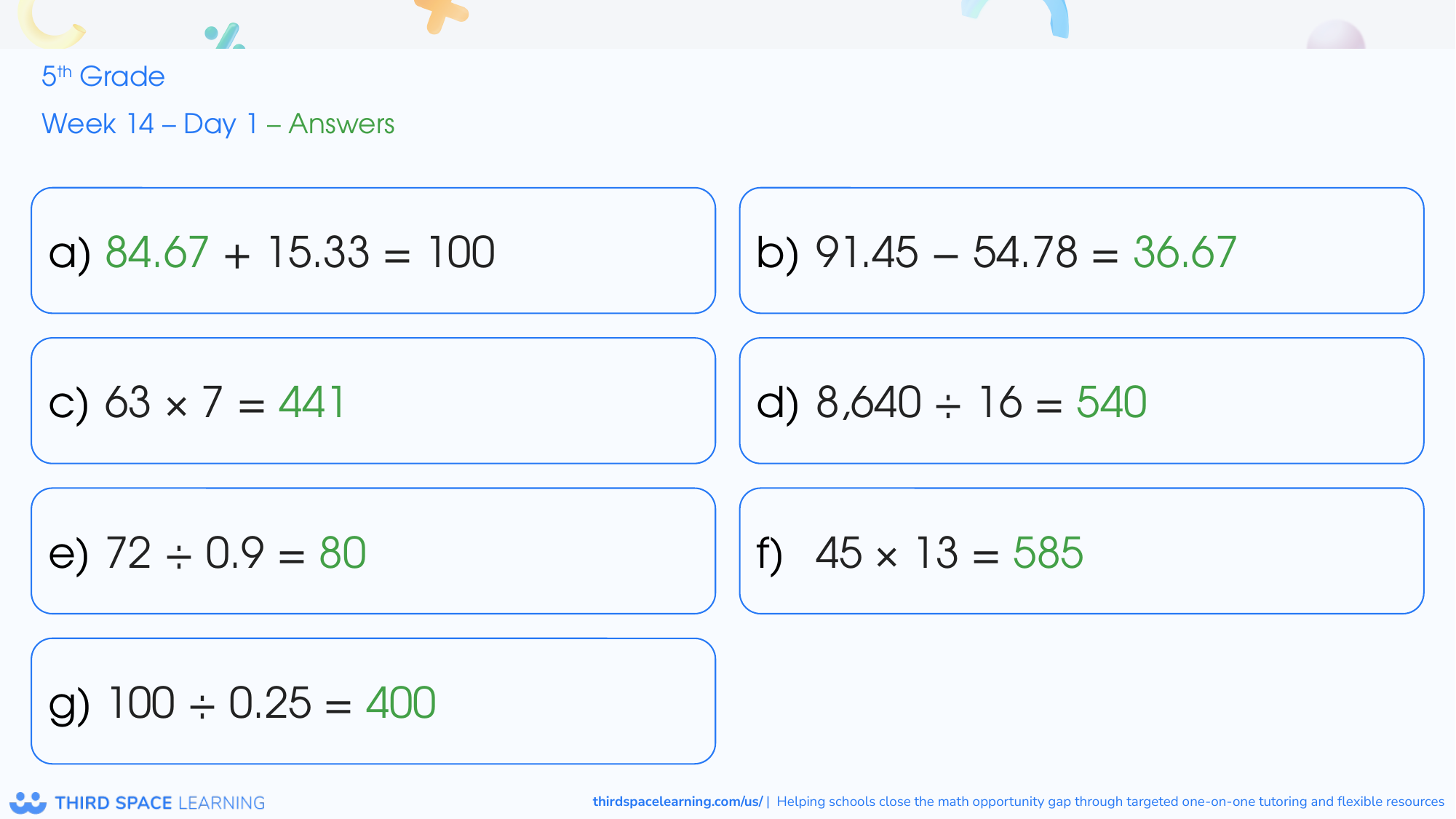

5th Grade
Week 14 – Day 1 – Answers
84.67 + 15.33 = 100
91.45 − 54.78 = 36.67
63 × 7 = 441
8,640 ÷ 16 = 540
72 ÷ 0.9 = 80
45 × 13 = 585
100 ÷ 0.25 = 400